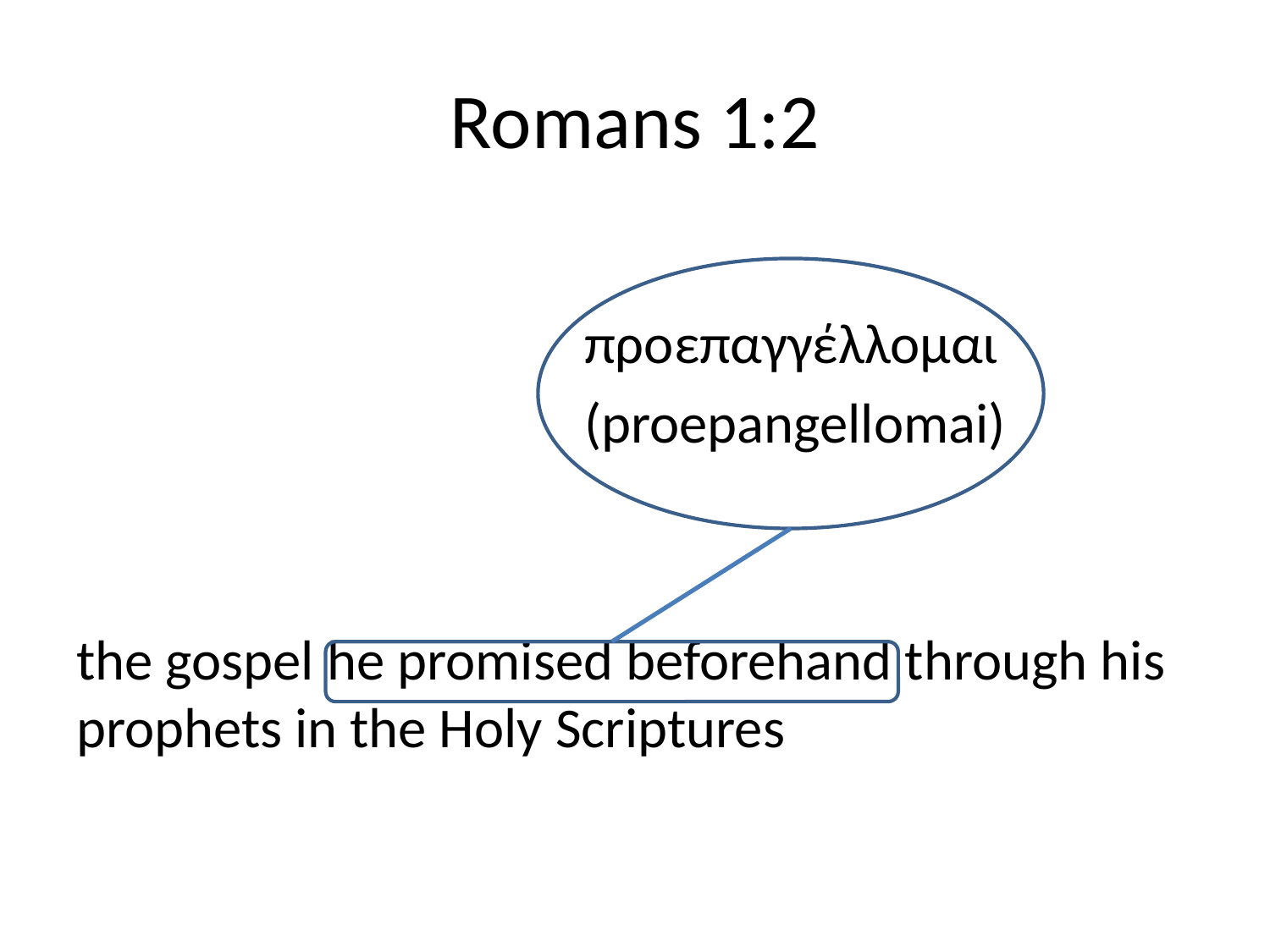

# Romans 1:2

				προεπαγγέλλομαι
				(proepangellomai)

the gospel he promised beforehand through his prophets in the Holy Scriptures